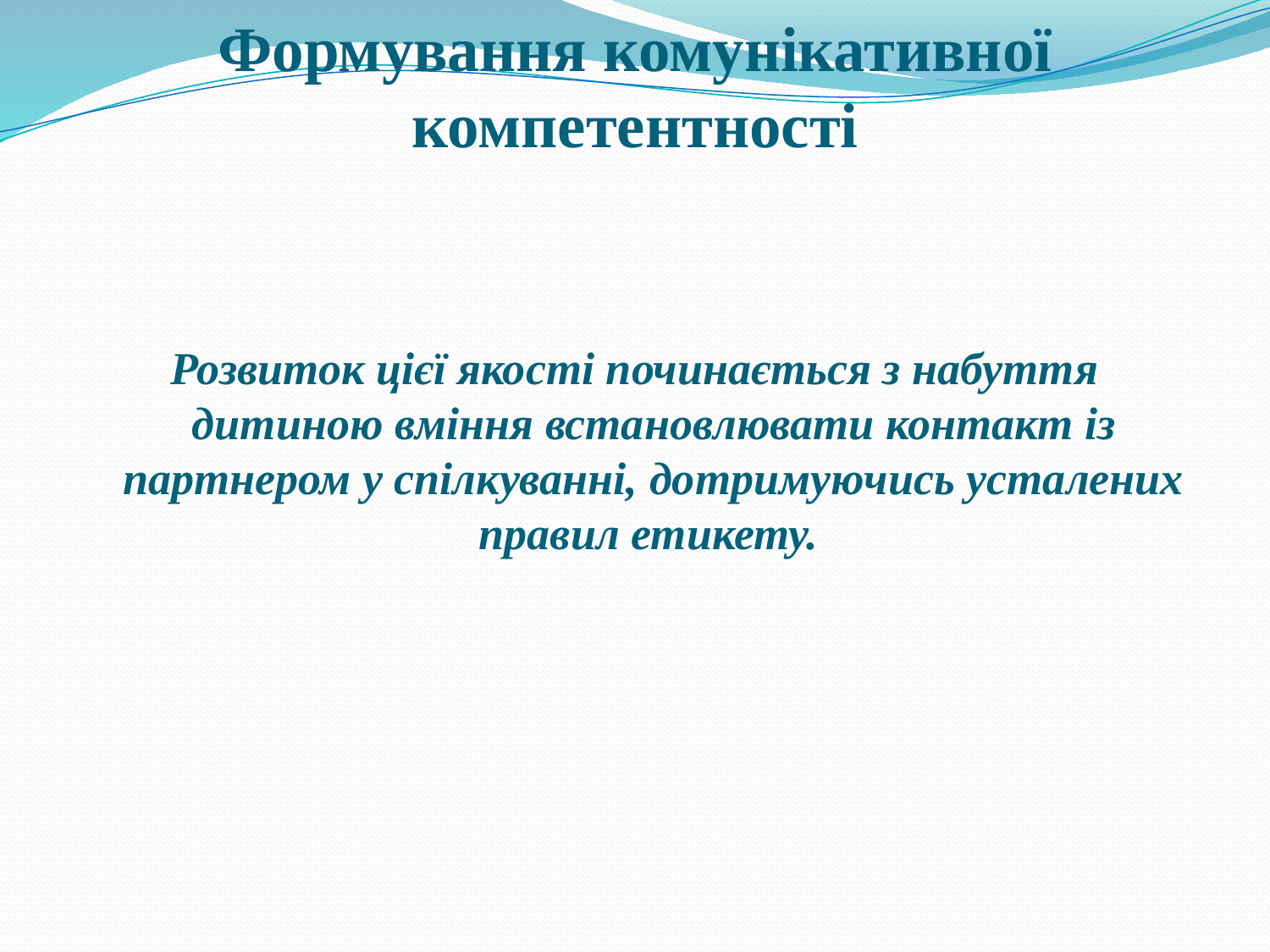

# Формування комунікативної компетентності

Розвиток цієї якості починається з набуття дитиною вміння встановлювати контакт із партнером у спілкуванні, дотримуючись усталених правил етикету.